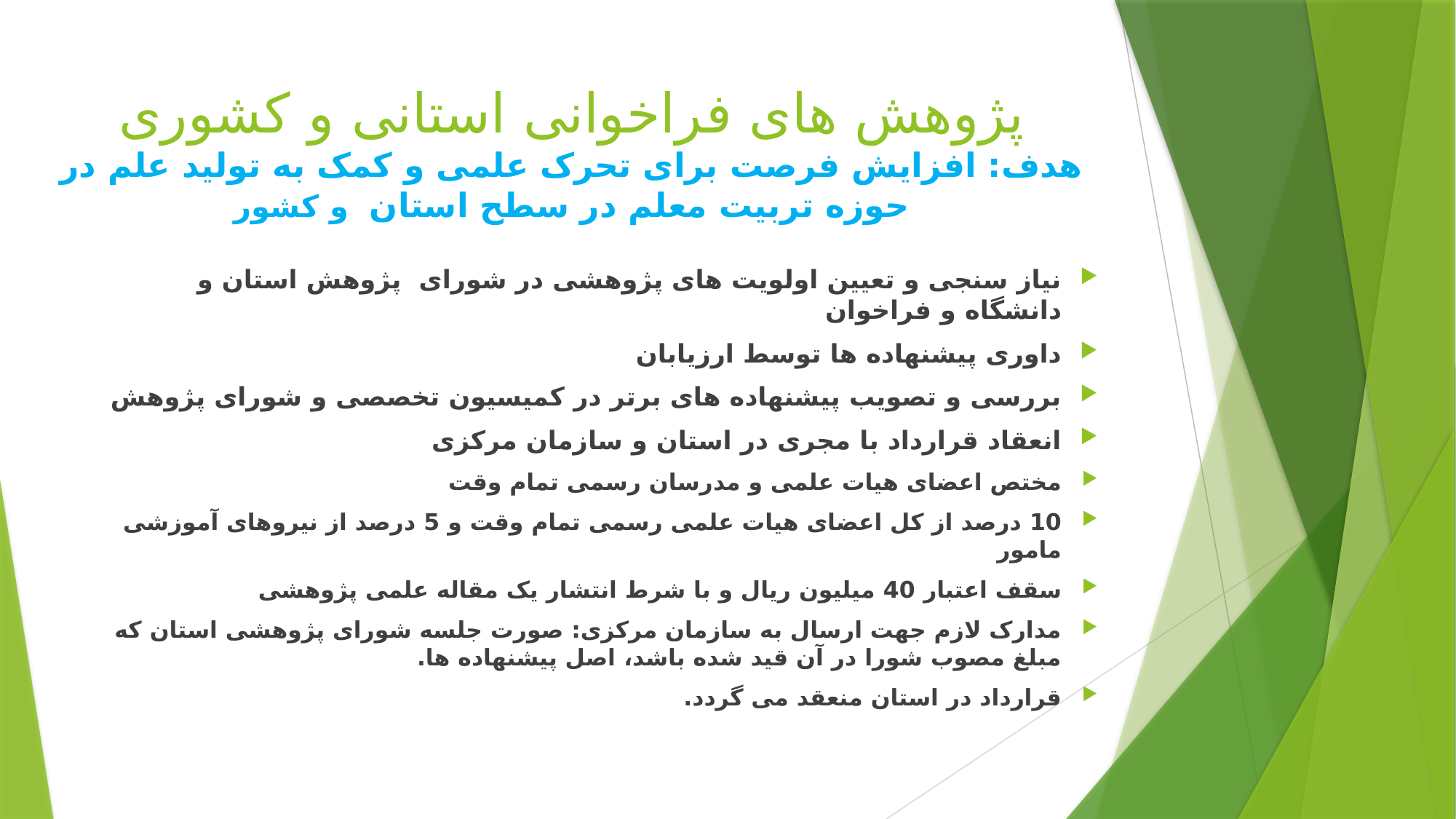

# پژوهش های فراخوانی استانی و کشوری هدف: افزایش فرصت برای تحرک علمی و کمک به تولید علم در حوزه تربیت معلم در سطح استان  و کشور
نیاز سنجی و تعیین اولویت های پژوهشی در شورای  پژوهش استان و دانشگاه و فراخوان
داوری پیشنهاده ها توسط ارزیابان
بررسی و تصویب پیشنهاده های برتر در کمیسیون تخصصی و شورای پژوهش
انعقاد قرارداد با مجری در استان و سازمان مرکزی
مختص اعضای هیات علمی و مدرسان رسمی تمام وقت
10 درصد از کل اعضای هیات علمی رسمی تمام وقت و 5 درصد از نیروهای آموزشی مامور
سقف اعتبار 40 میلیون ریال و با شرط انتشار یک مقاله علمی پژوهشی
مدارک لازم جهت ارسال به سازمان مرکزی: صورت جلسه شورای پژوهشی استان که مبلغ مصوب شورا در آن قید شده باشد، اصل پیشنهاده ها.
قرارداد در استان منعقد می گردد.